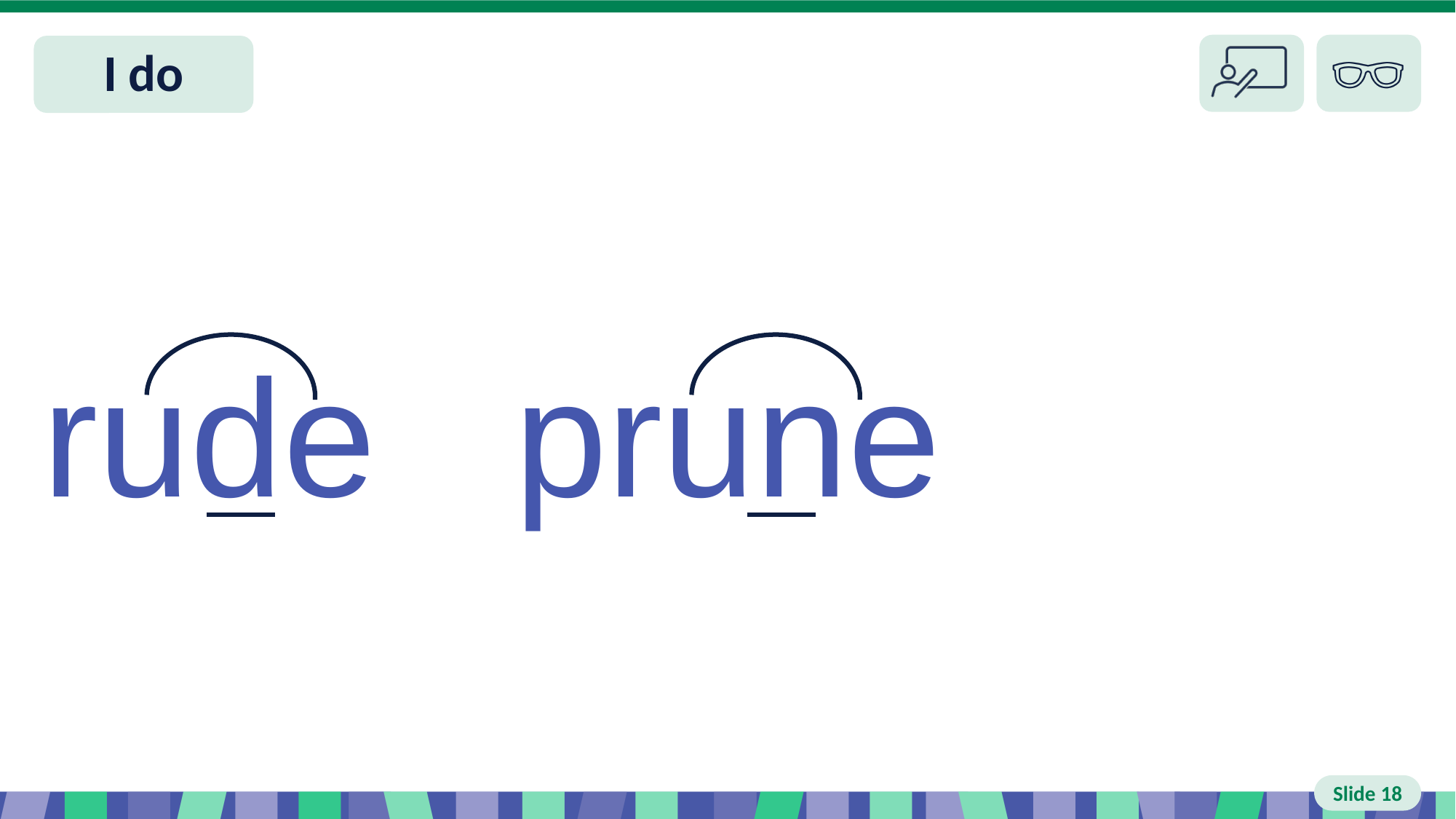

# Slide 18 I do

rude   prune